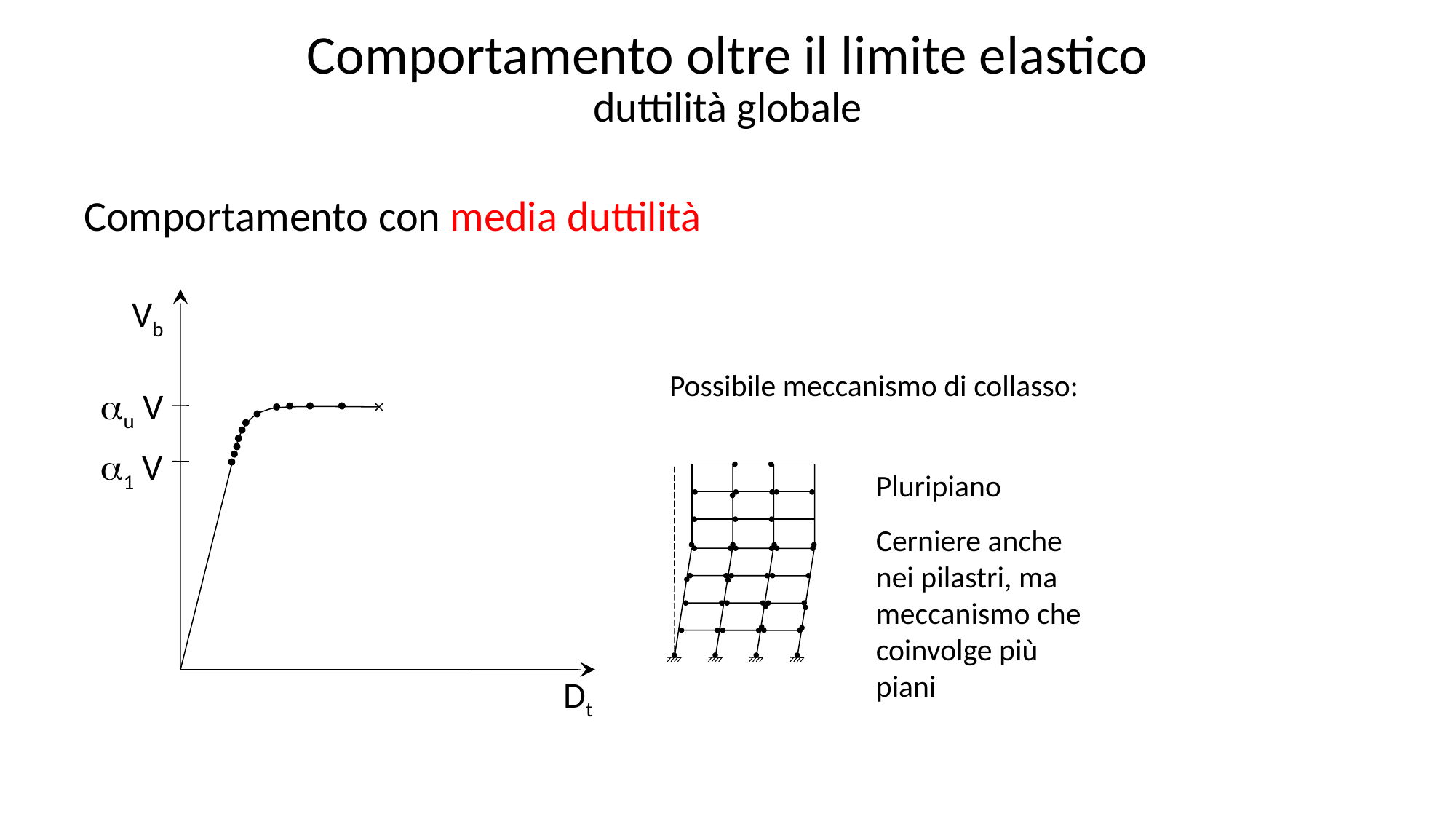

# Comportamento oltre il limite elastico duttilità globale
Comportamento con media duttilità

Vb
Possibile meccanismo di collasso:
αu V
α1 V
Pluripiano
Cerniere anche nei pilastri, ma meccanismo che coinvolge più piani

Dt